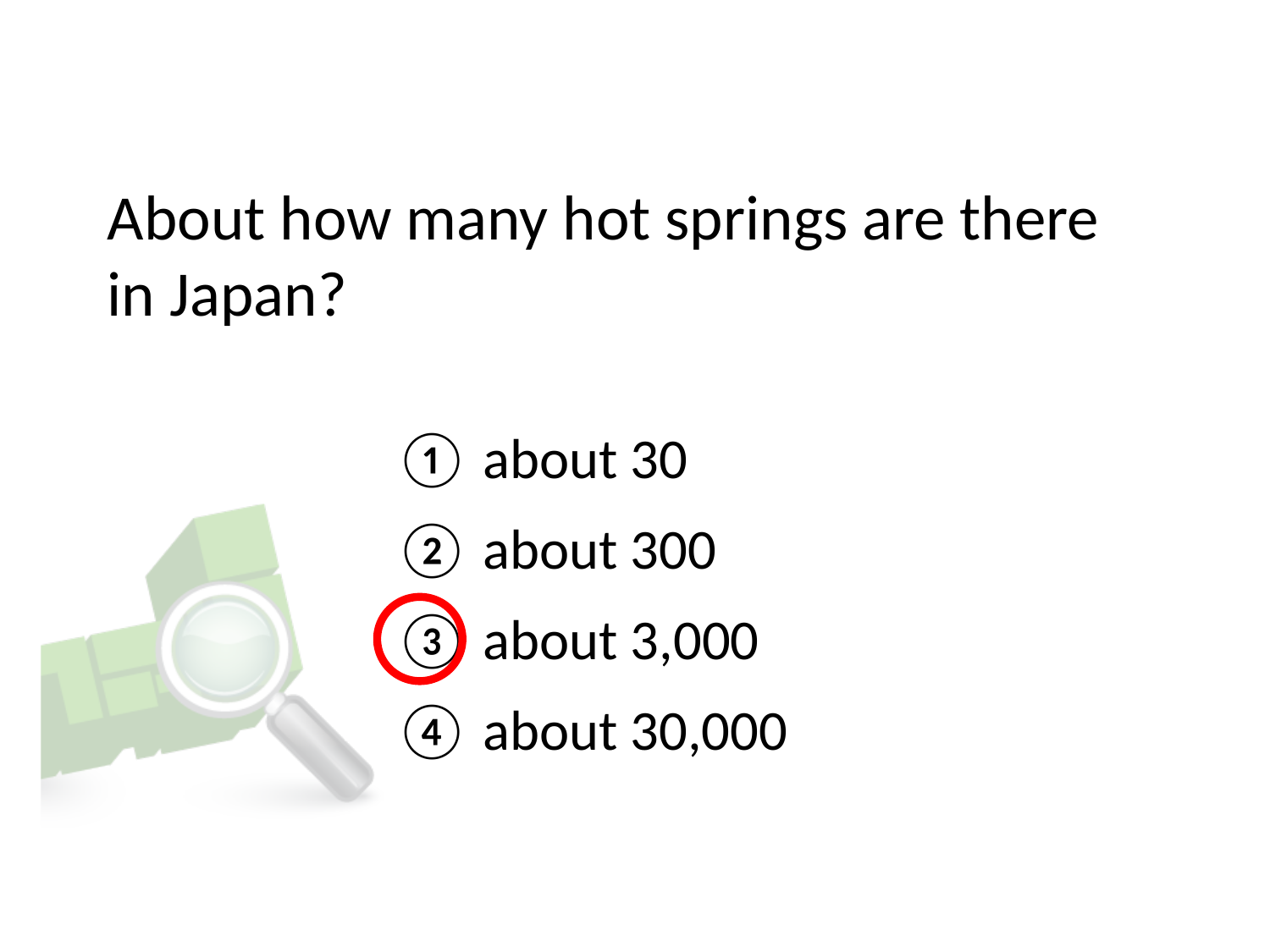

# About how many hot springs are there in Japan?
① about 30
② about 300
③ about 3,000
④ about 30,000